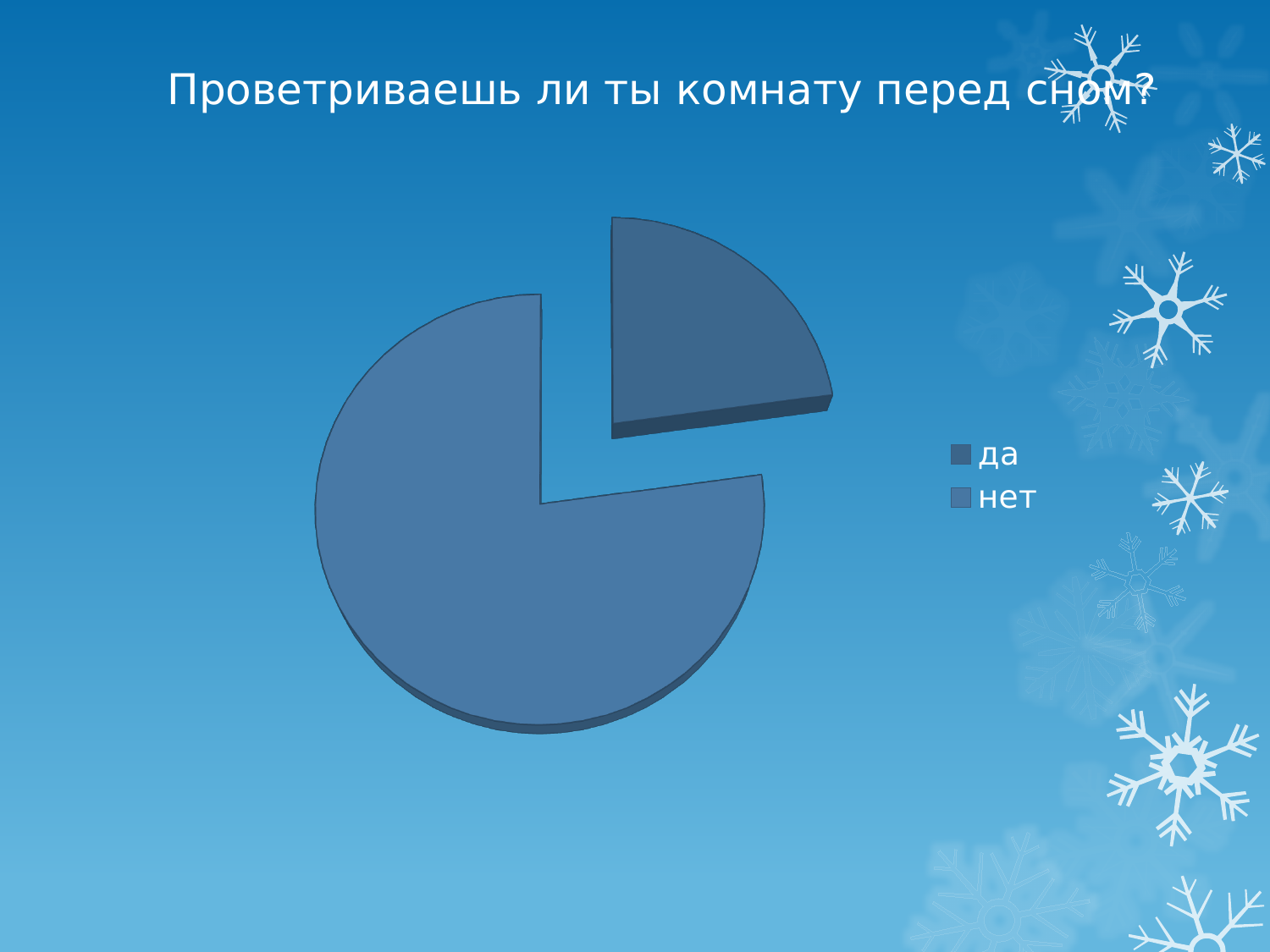

Проветриваешь ли ты комнату перед сном?

[unsupported chart]